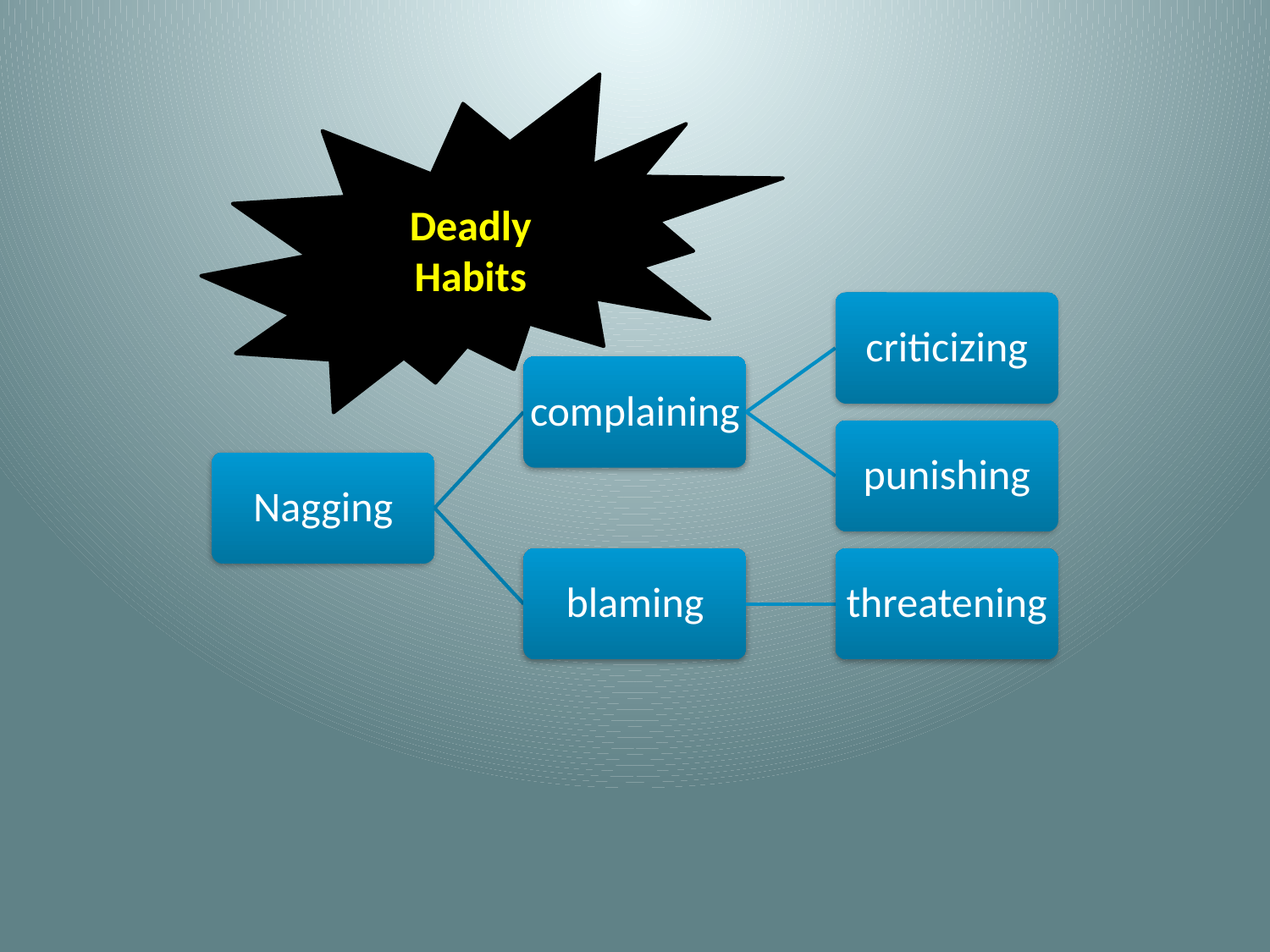

Deadly Habits
Nagging

complaining

criticizing

punishing

blaming

threatening